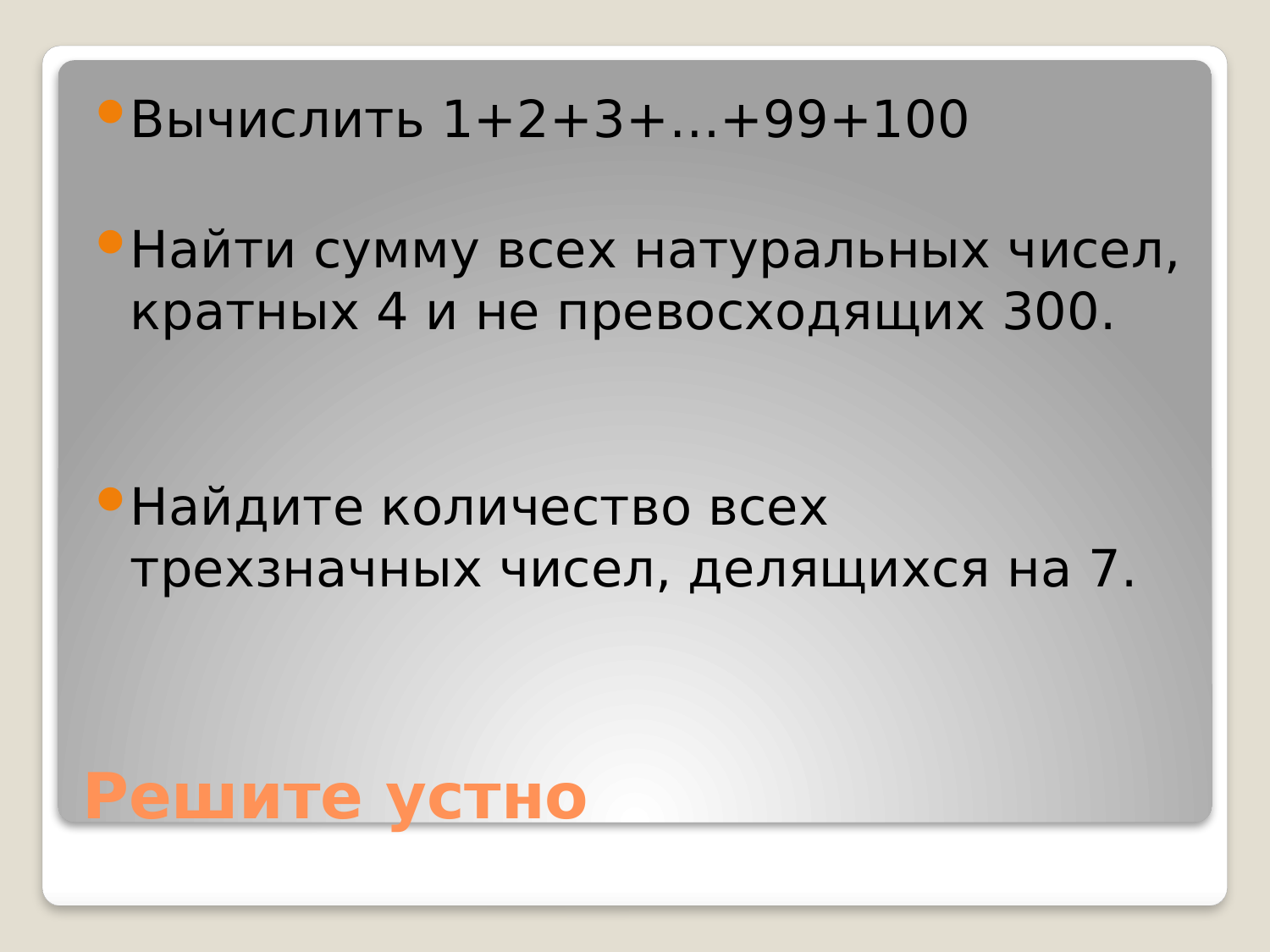

Вычислить 1+2+3+…+99+100

Найти сумму всех натуральных чисел, кратных 4 и не превосходящих 300.

Найдите количество всех трехзначных чисел, делящихся на 7.

# Решите устно